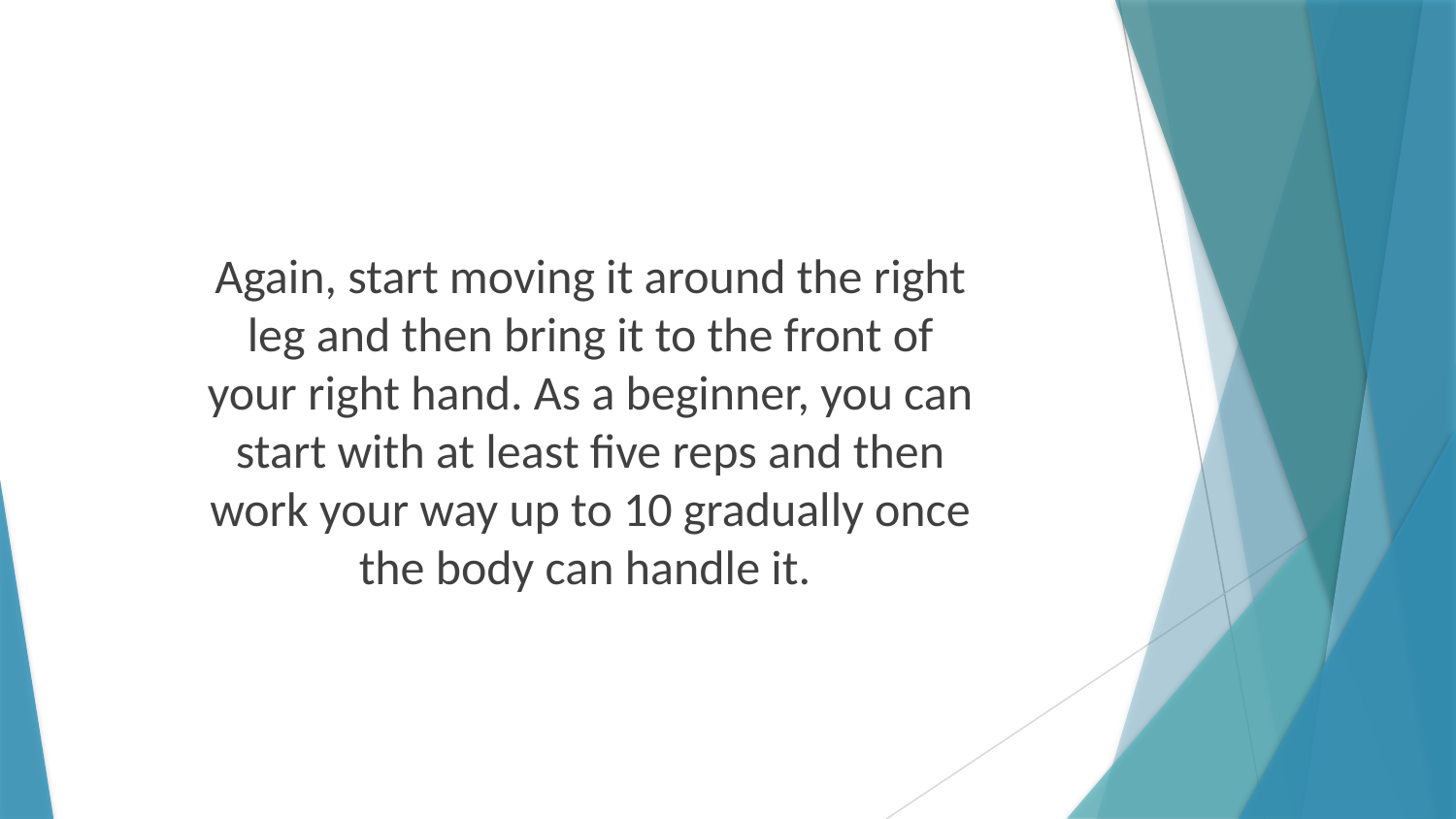

Again, start moving it around the right leg and then bring it to the front of your right hand. As a beginner, you can start with at least five reps and then work your way up to 10 gradually once the body can handle it.